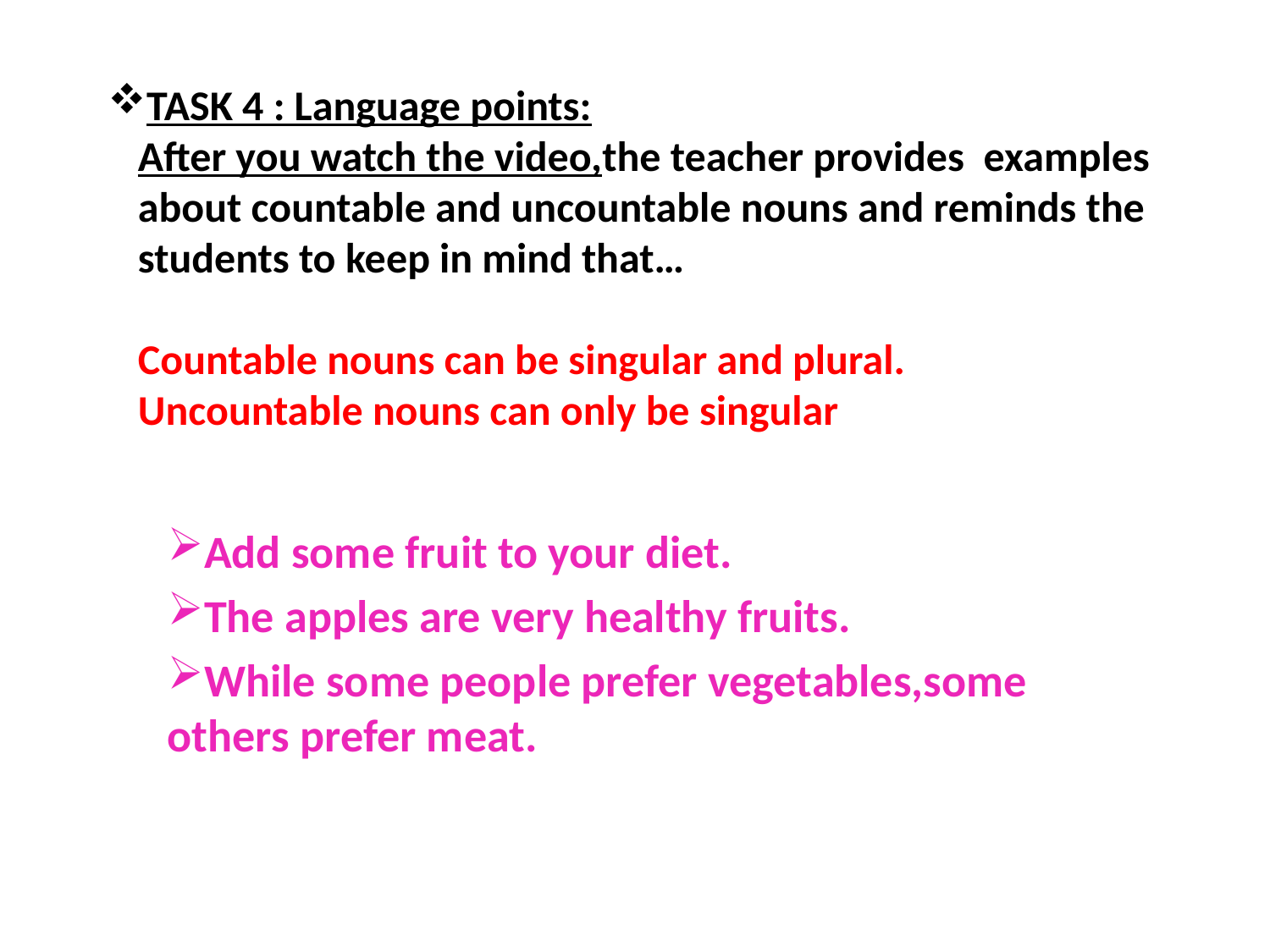

# TASK 4 : Language points: After you watch the video,the teacher provides  examples about countable and uncountable nouns and reminds the students to keep in mind that… Countable nouns can be singular and plural. Uncountable nouns can only be singular
Add some fruit to your diet.
The apples are very healthy fruits.
While some people prefer vegetables,some others prefer meat.